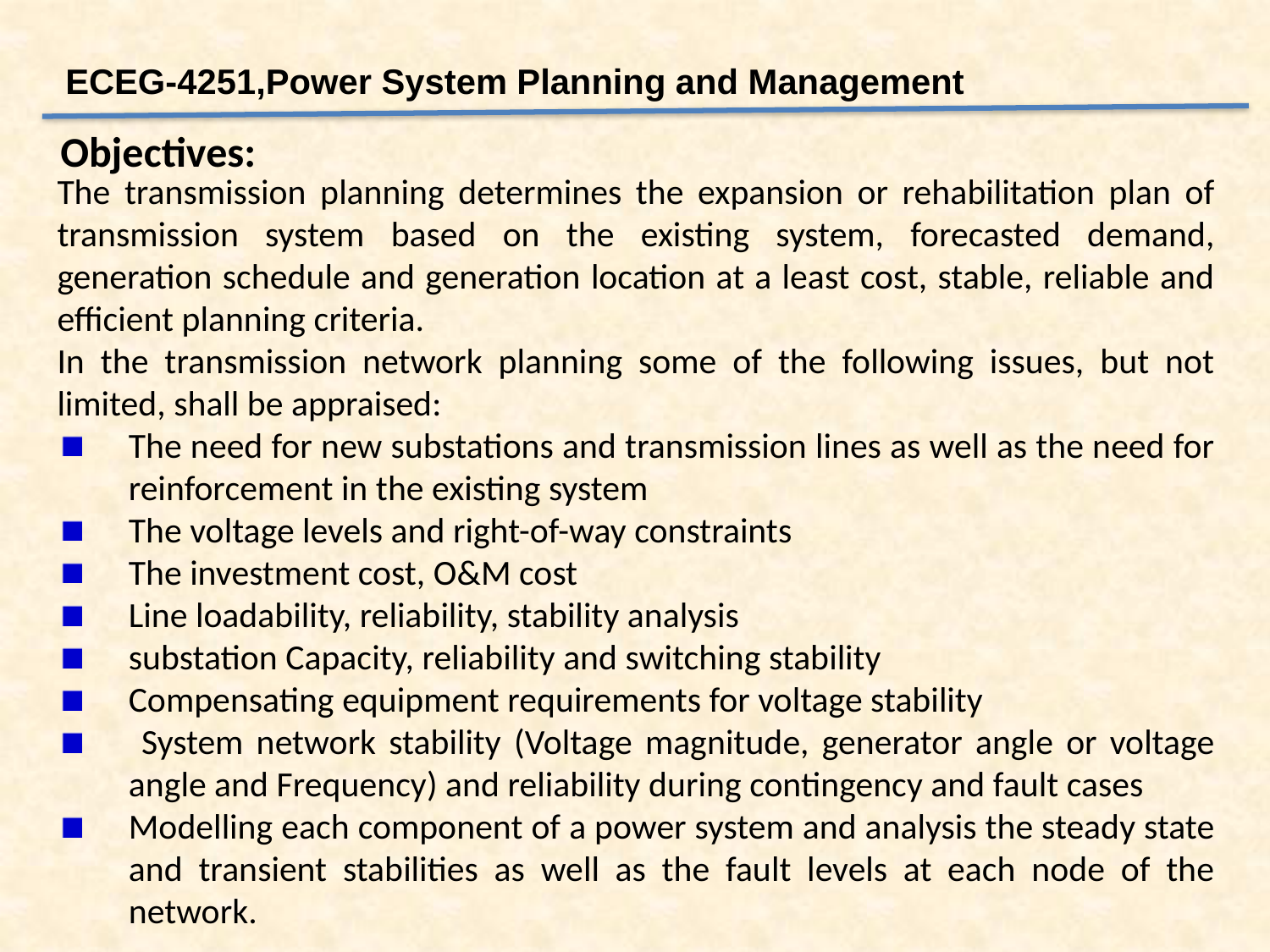

ECEG-4251,Power System Planning and Management
Objectives:
The transmission planning determines the expansion or rehabilitation plan of transmission system based on the existing system, forecasted demand, generation schedule and generation location at a least cost, stable, reliable and efficient planning criteria.
In the transmission network planning some of the following issues, but not limited, shall be appraised:
The need for new substations and transmission lines as well as the need for reinforcement in the existing system
The voltage levels and right-of-way constraints
The investment cost, O&M cost
Line loadability, reliability, stability analysis
substation Capacity, reliability and switching stability
Compensating equipment requirements for voltage stability
 System network stability (Voltage magnitude, generator angle or voltage angle and Frequency) and reliability during contingency and fault cases
Modelling each component of a power system and analysis the steady state and transient stabilities as well as the fault levels at each node of the network.